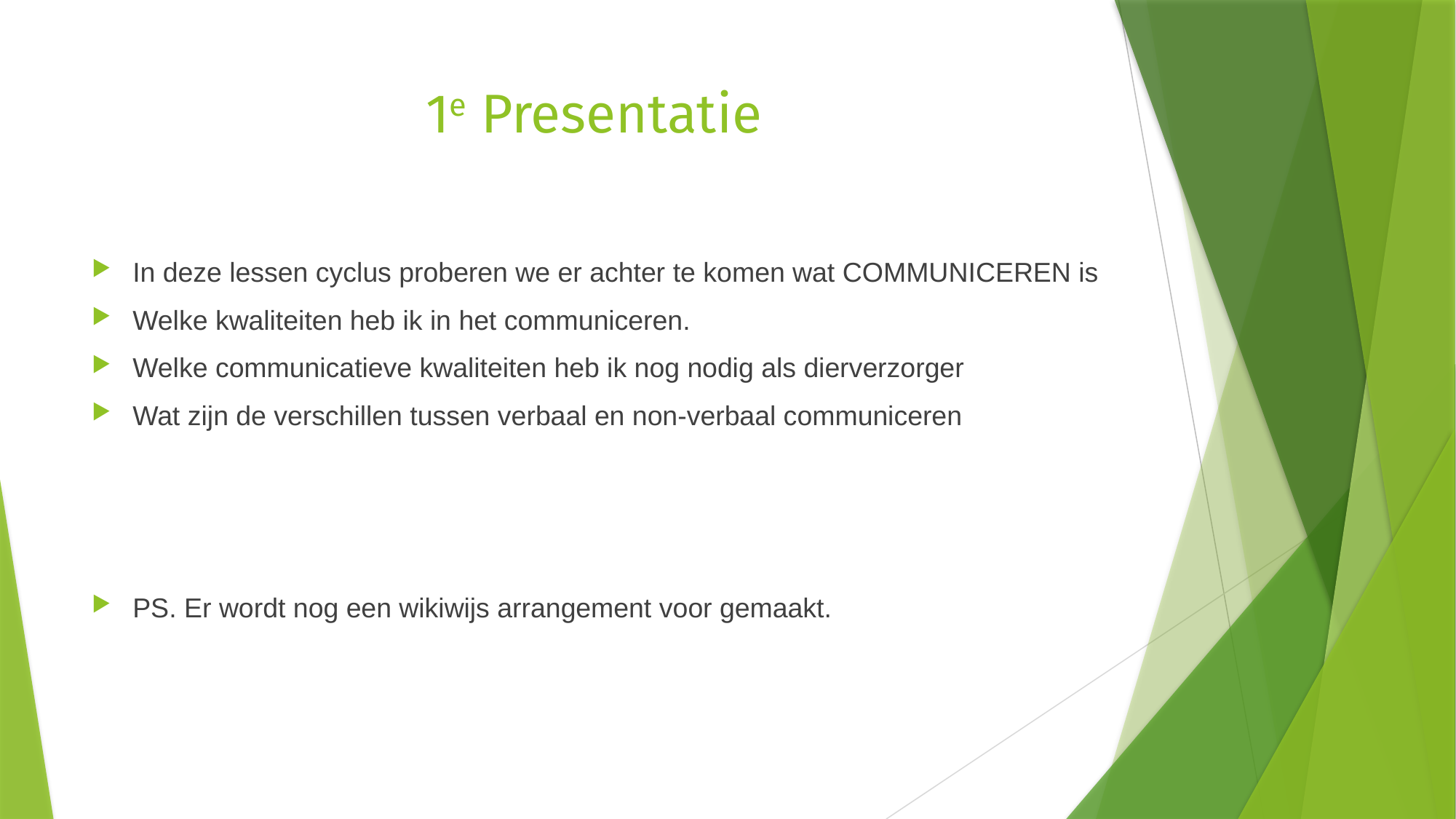

# 1e Presentatie

In deze lessen cyclus proberen we er achter te komen wat COMMUNICEREN is
Welke kwaliteiten heb ik in het communiceren.
Welke communicatieve kwaliteiten heb ik nog nodig als dierverzorger
Wat zijn de verschillen tussen verbaal en non-verbaal communiceren

PS. Er wordt nog een wikiwijs arrangement voor gemaakt.